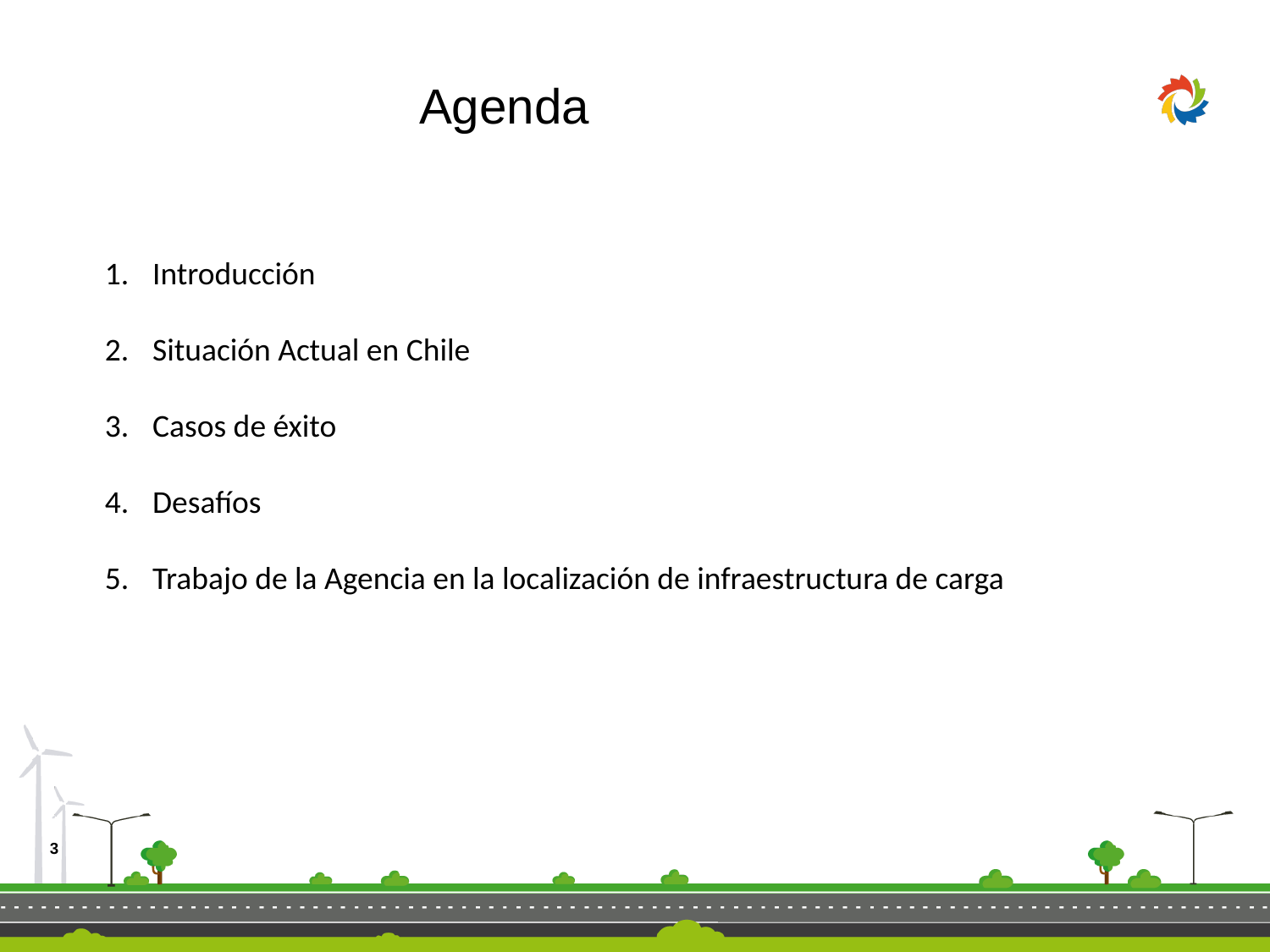

Agenda
Introducción

Situación Actual en Chile

Casos de éxito

Desafíos

Trabajo de la Agencia en la localización de infraestructura de carga